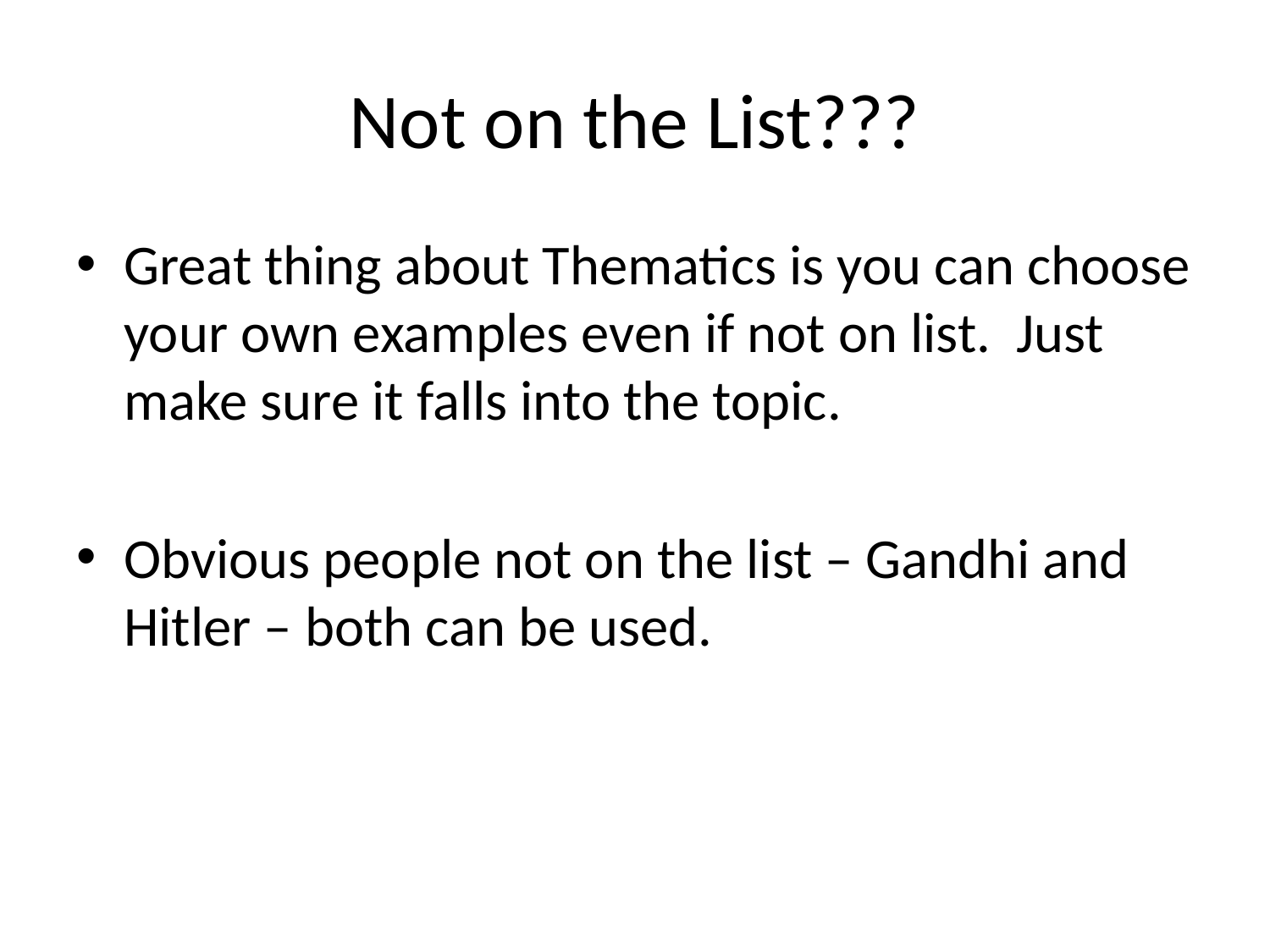

# Not on the List???
Great thing about Thematics is you can choose your own examples even if not on list.  Just make sure it falls into the topic.

Obvious people not on the list – Gandhi and Hitler – both can be used.